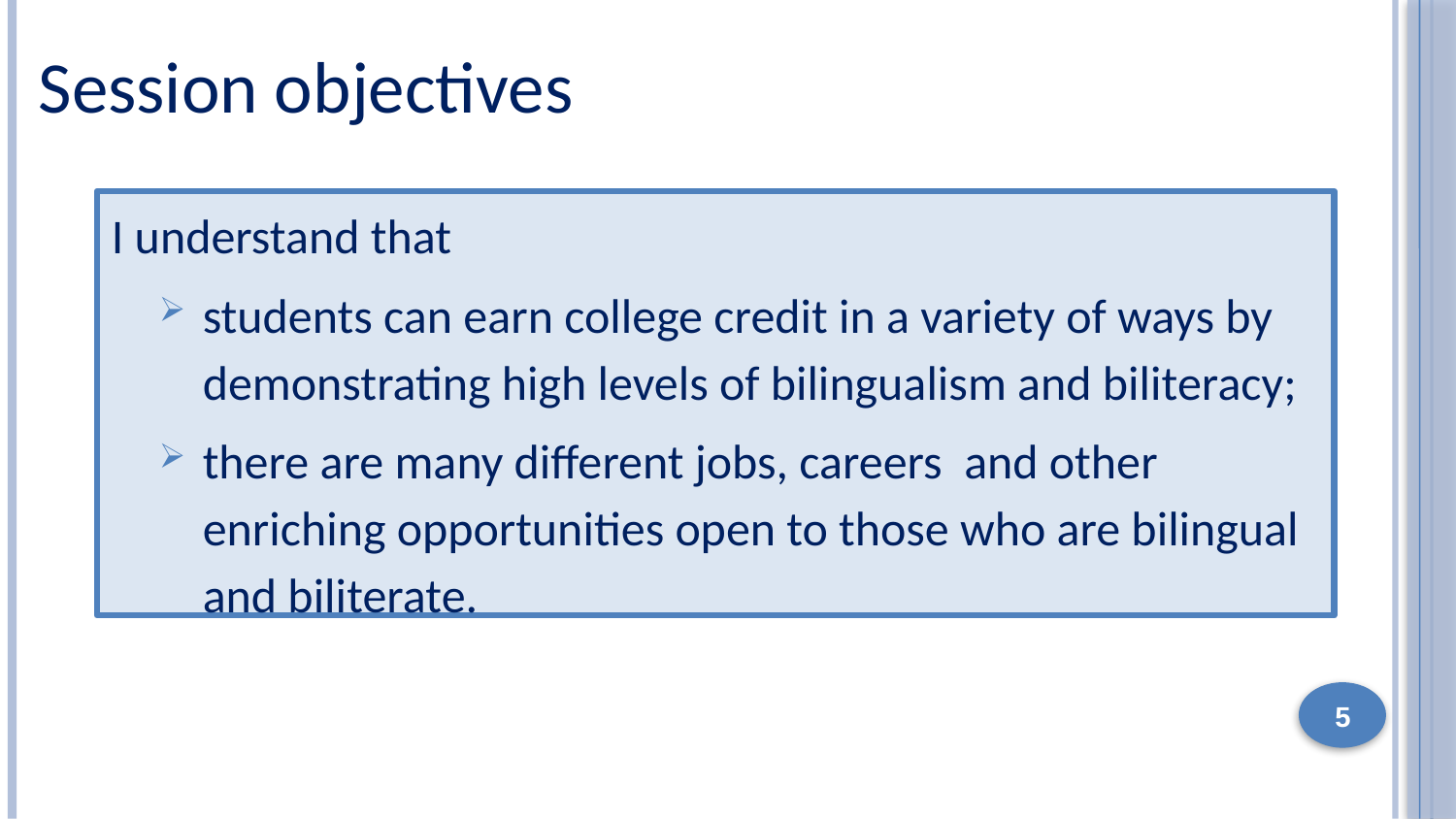

Session objectives
I understand that
students can earn college credit in a variety of ways by demonstrating high levels of bilingualism and biliteracy;
there are many different jobs, careers  and other enriching opportunities open to those who are bilingual and biliterate.

5